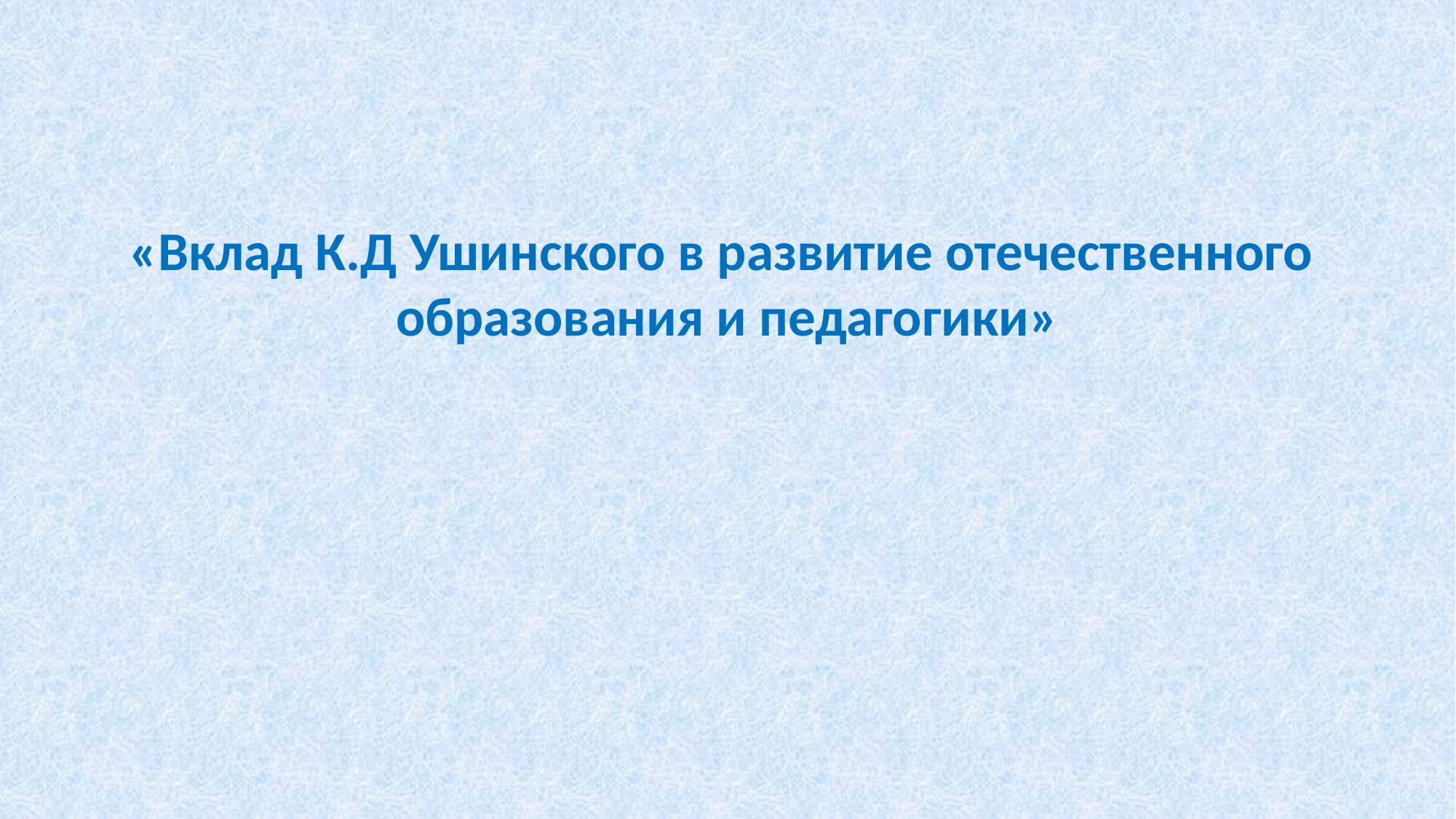

«Вклад К.Д Ушинского в развитие отечественного
образования и педагогики»